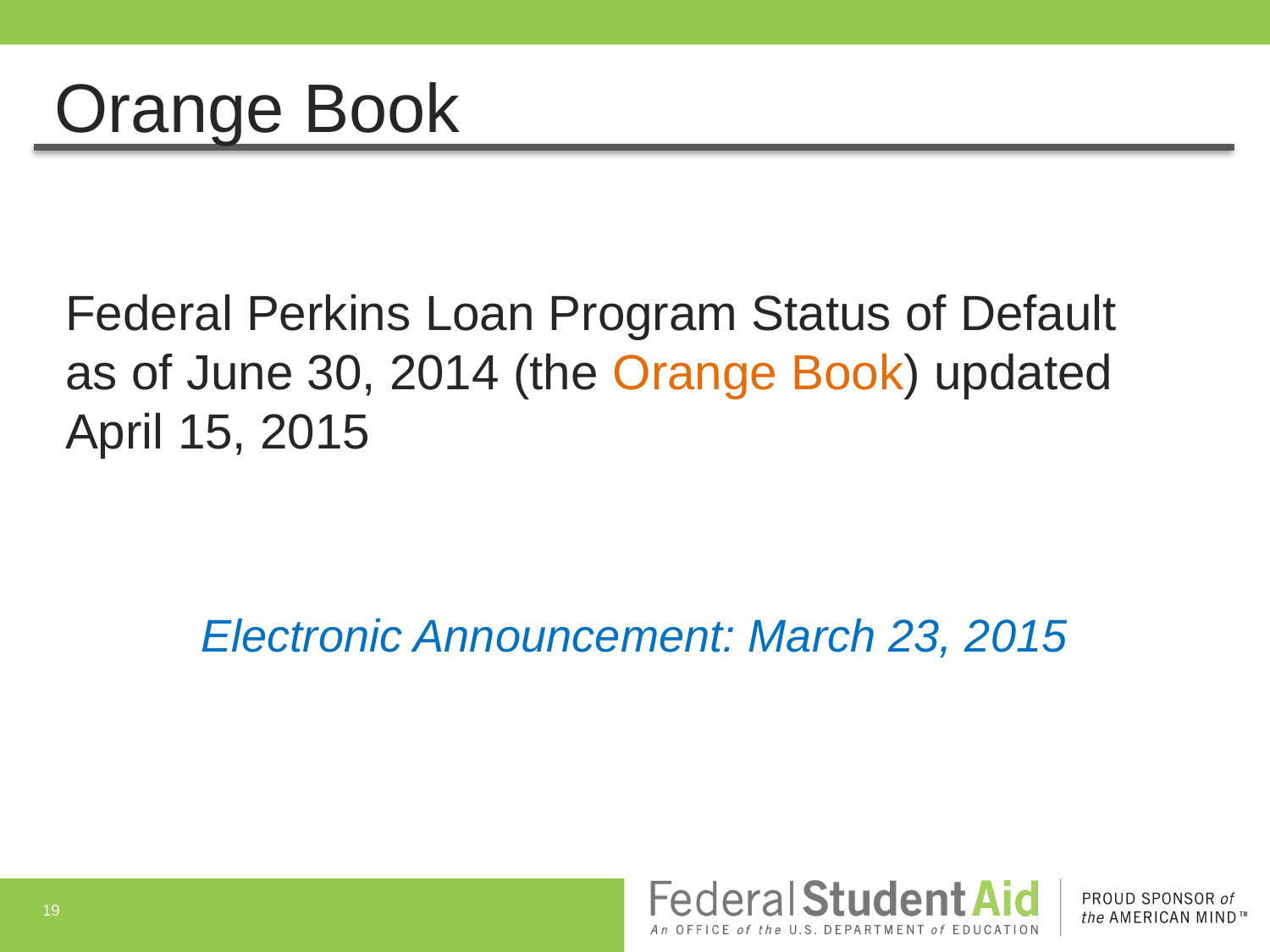

# Orange Book
Federal Perkins Loan Program Status of Default
as of June 30, 2014 (the Orange Book) updated
April 15, 2015

Electronic Announcement: March 23, 2015

19